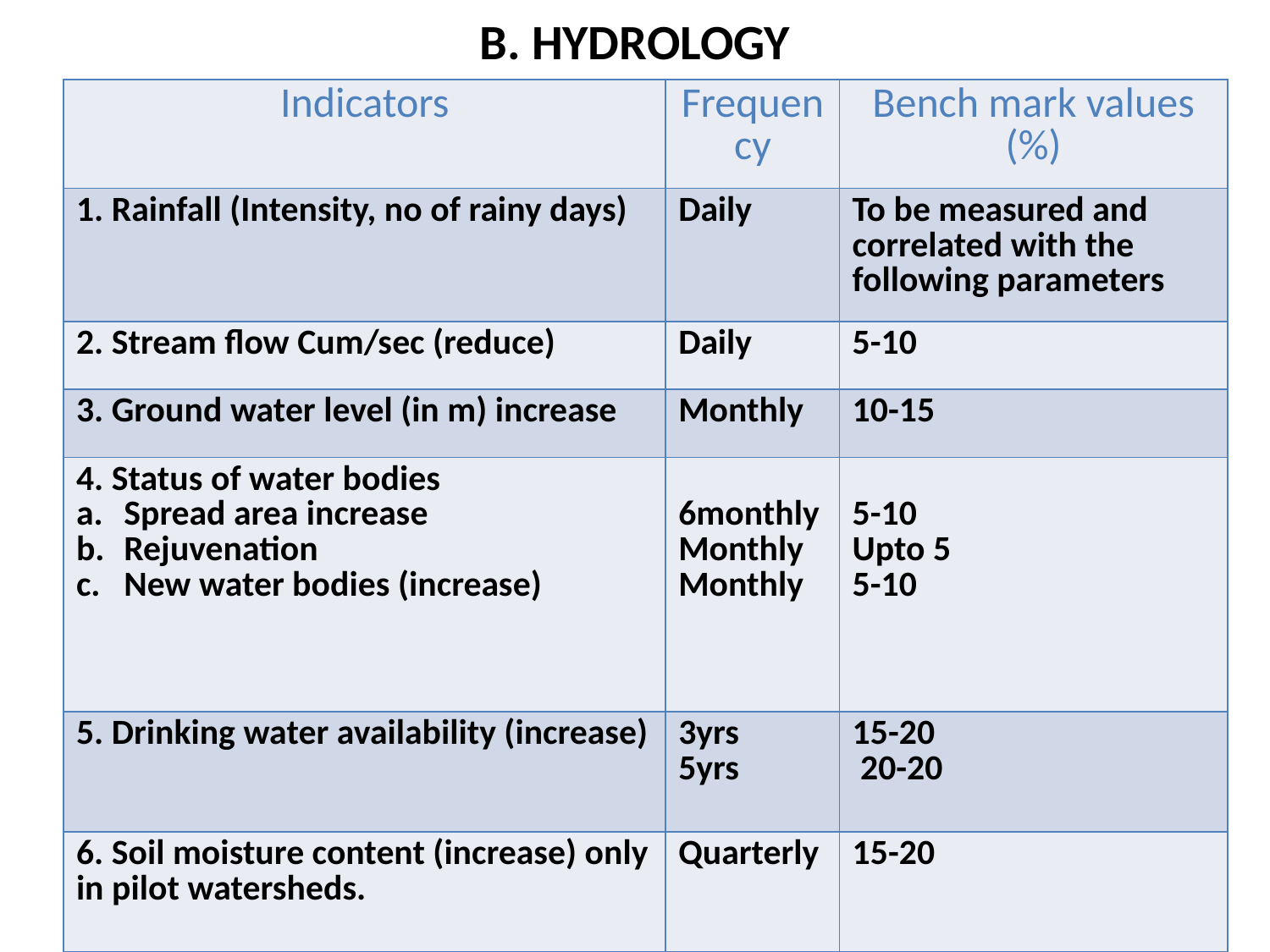

# B. HYDROLOGY
| Indicators | Frequency | Bench mark values (%) |
| --- | --- | --- |
| 1. Rainfall (Intensity, no of rainy days) | Daily | To be measured and correlated with the following parameters |
| 2. Stream flow Cum/sec (reduce) | Daily | 5-10 |
| 3. Ground water level (in m) increase | Monthly | 10-15 |
| 4. Status of water bodies Spread area increase Rejuvenation New water bodies (increase) | 6monthly Monthly Monthly | 5-10 Upto 5 5-10 |
| 5. Drinking water availability (increase) | 3yrs 5yrs | 15-20 20-20 |
| 6. Soil moisture content (increase) only in pilot watersheds. | Quarterly | 15-20 |